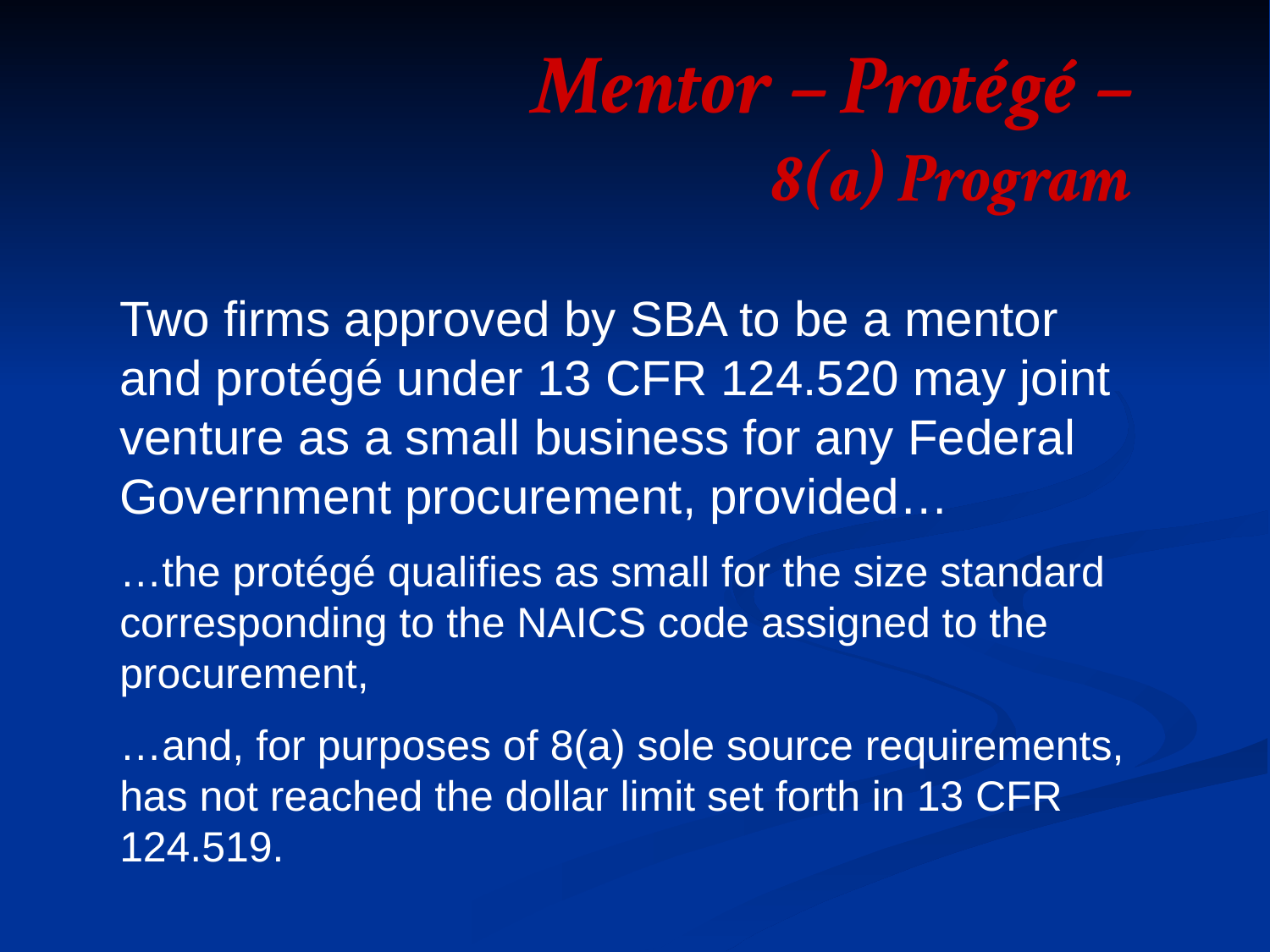

# Mentor – Protégé – 8(a) Program
Two firms approved by SBA to be a mentor and protégé under 13 CFR 124.520 may joint venture as a small business for any Federal Government procurement, provided…
…the protégé qualifies as small for the size standard corresponding to the NAICS code assigned to the procurement,
…and, for purposes of 8(a) sole source requirements, has not reached the dollar limit set forth in 13 CFR 124.519.